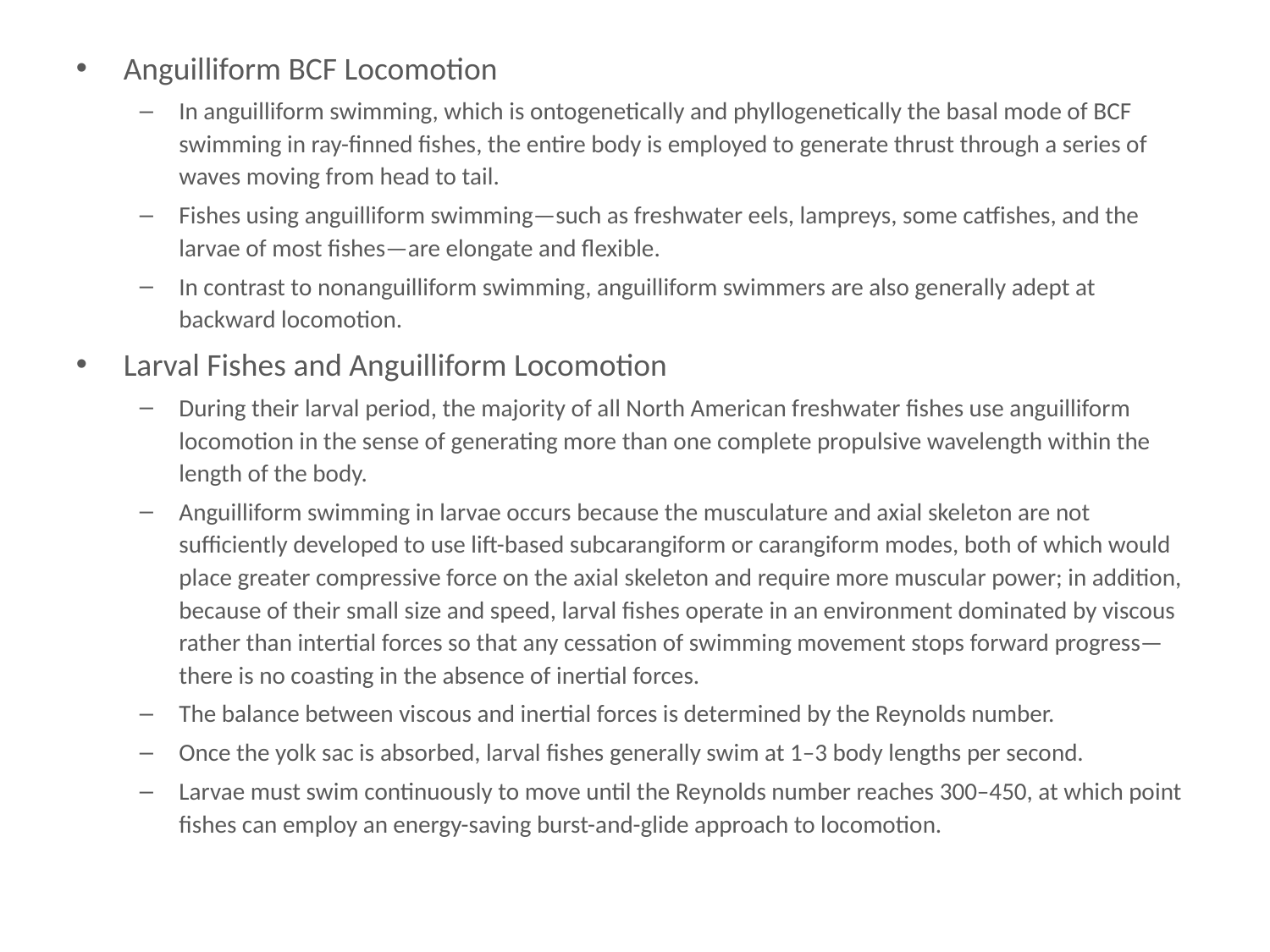

Anguilliform BCF Locomotion
Anguilliform BCF Locomotion
In anguilliform swimming, which is ontogenetically and phyllogenetically the basal mode of BCF swimming in ray-finned fishes, the entire body is employed to generate thrust through a series of waves moving from head to tail.
Fishes using anguilliform swimming—such as freshwater eels, lampreys, some catfishes, and the larvae of most fishes—are elongate and flexible.
In contrast to nonanguilliform swimming, anguilliform swimmers are also generally adept at backward locomotion.
Larval Fishes and Anguilliform Locomotion
During their larval period, the majority of all North American freshwater fishes use anguilliform locomotion in the sense of generating more than one complete propulsive wavelength within the length of the body.
Anguilliform swimming in larvae occurs because the musculature and axial skeleton are not sufficiently developed to use lift-based subcarangiform or carangiform modes, both of which would place greater compressive force on the axial skeleton and require more muscular power; in addition, because of their small size and speed, larval fishes operate in an environment dominated by viscous rather than intertial forces so that any cessation of swimming movement stops forward progress—there is no coasting in the absence of inertial forces.
The balance between viscous and inertial forces is determined by the Reynolds number.
Once the yolk sac is absorbed, larval fishes generally swim at 1–3 body lengths per second.
Larvae must swim continuously to move until the Reynolds number reaches 300–450, at which point fishes can employ an energy-saving burst-and-glide approach to locomotion.